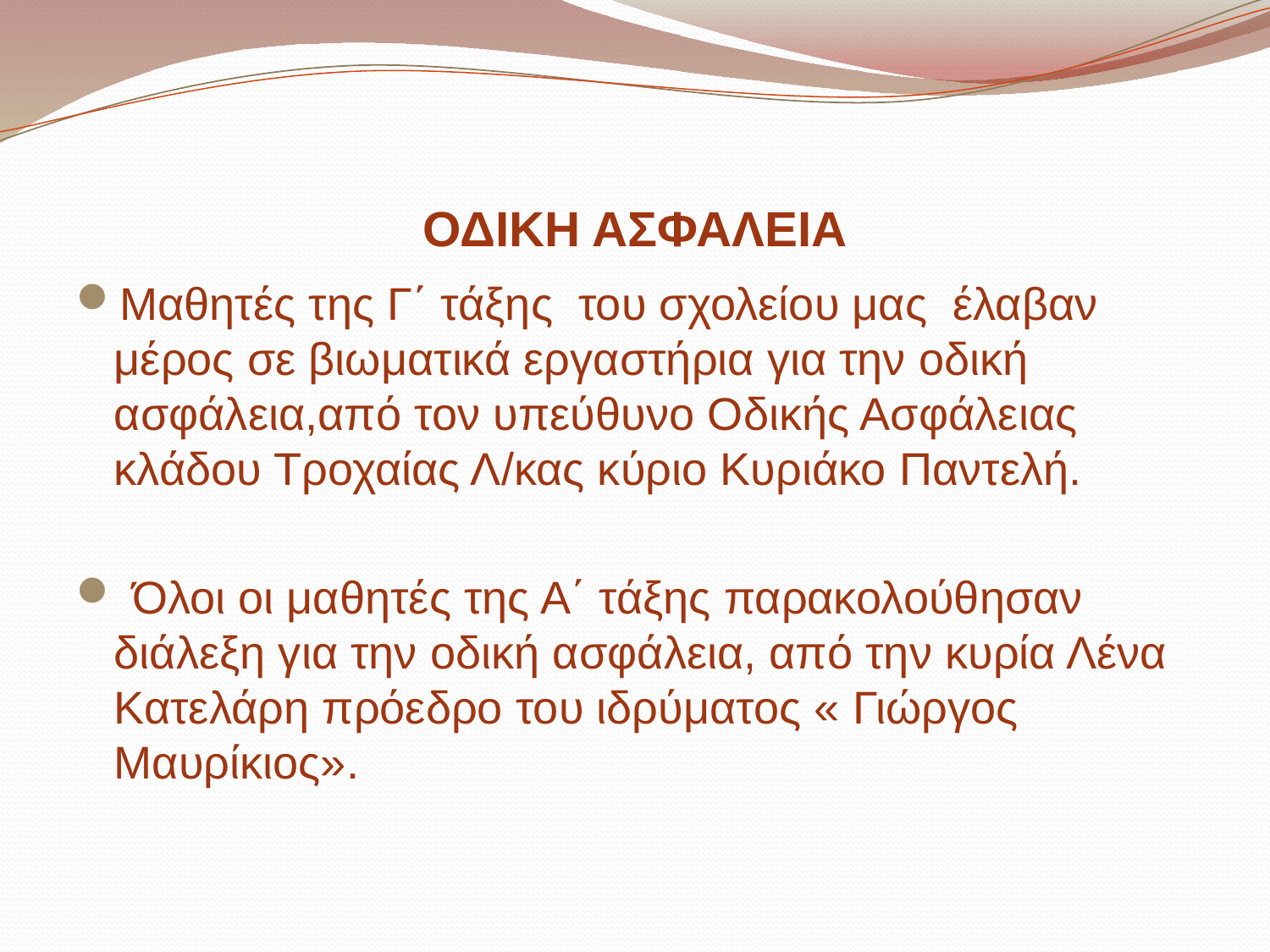

# ΟΔΙΚΗ ΑΣΦΑΛΕΙΑ
Μαθητές της Γ΄ τάξης  του σχολείου μας  έλαβαν μέρος σε βιωματικά εργαστήρια για την οδική ασφάλεια,από τον υπεύθυνο Οδικής Ασφάλειας κλάδου Τροχαίας Λ/κας κύριο Κυριάκο Παντελή.

 Όλοι οι μαθητές της Α΄ τάξης παρακολούθησαν διάλεξη για την οδική ασφάλεια, από την κυρία Λένα Κατελάρη πρόεδρο του ιδρύματος « Γιώργος Μαυρίκιος».